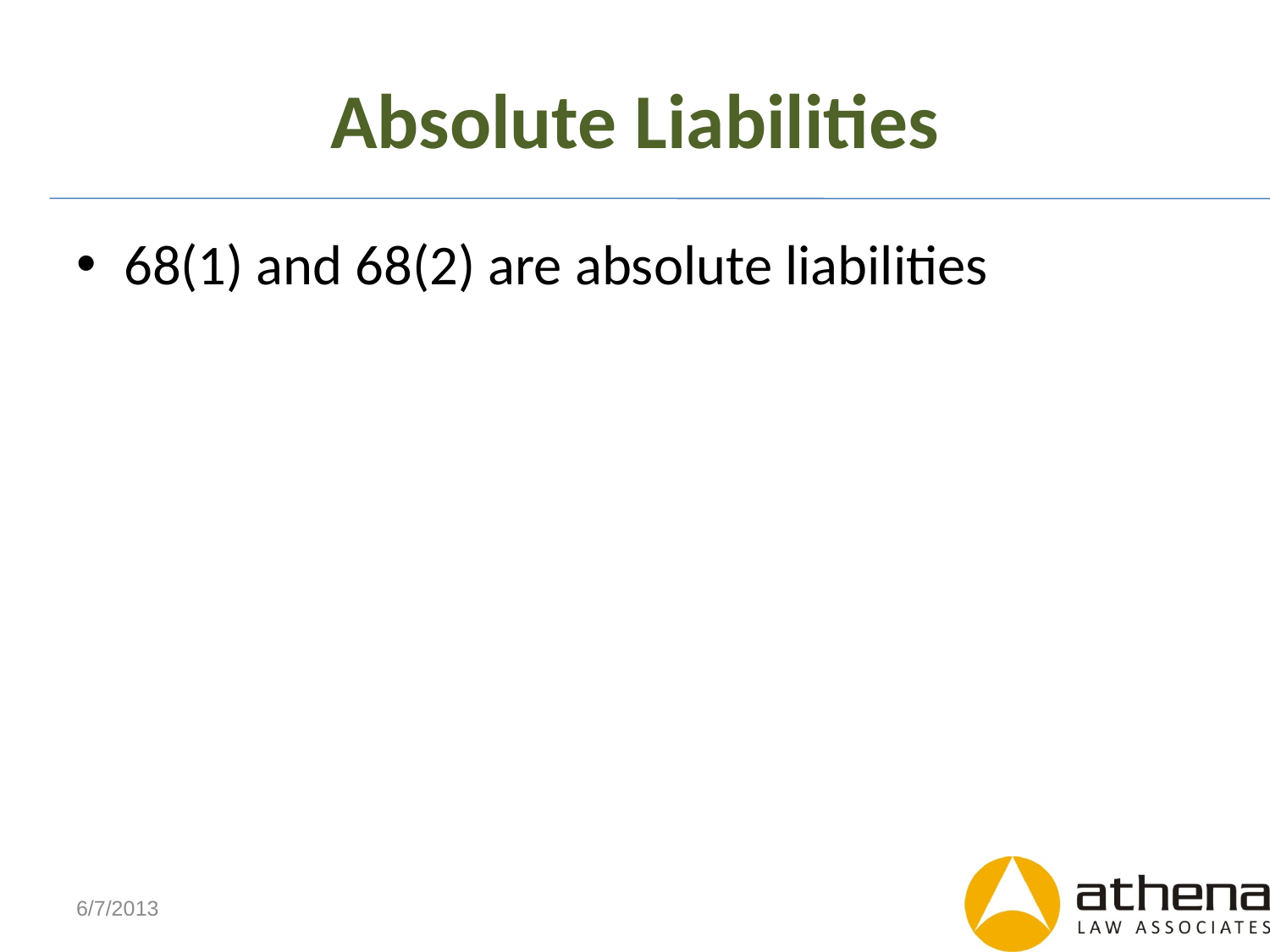

# Absolute Liabilities
68(1) and 68(2) are absolute liabilities
6/7/2013